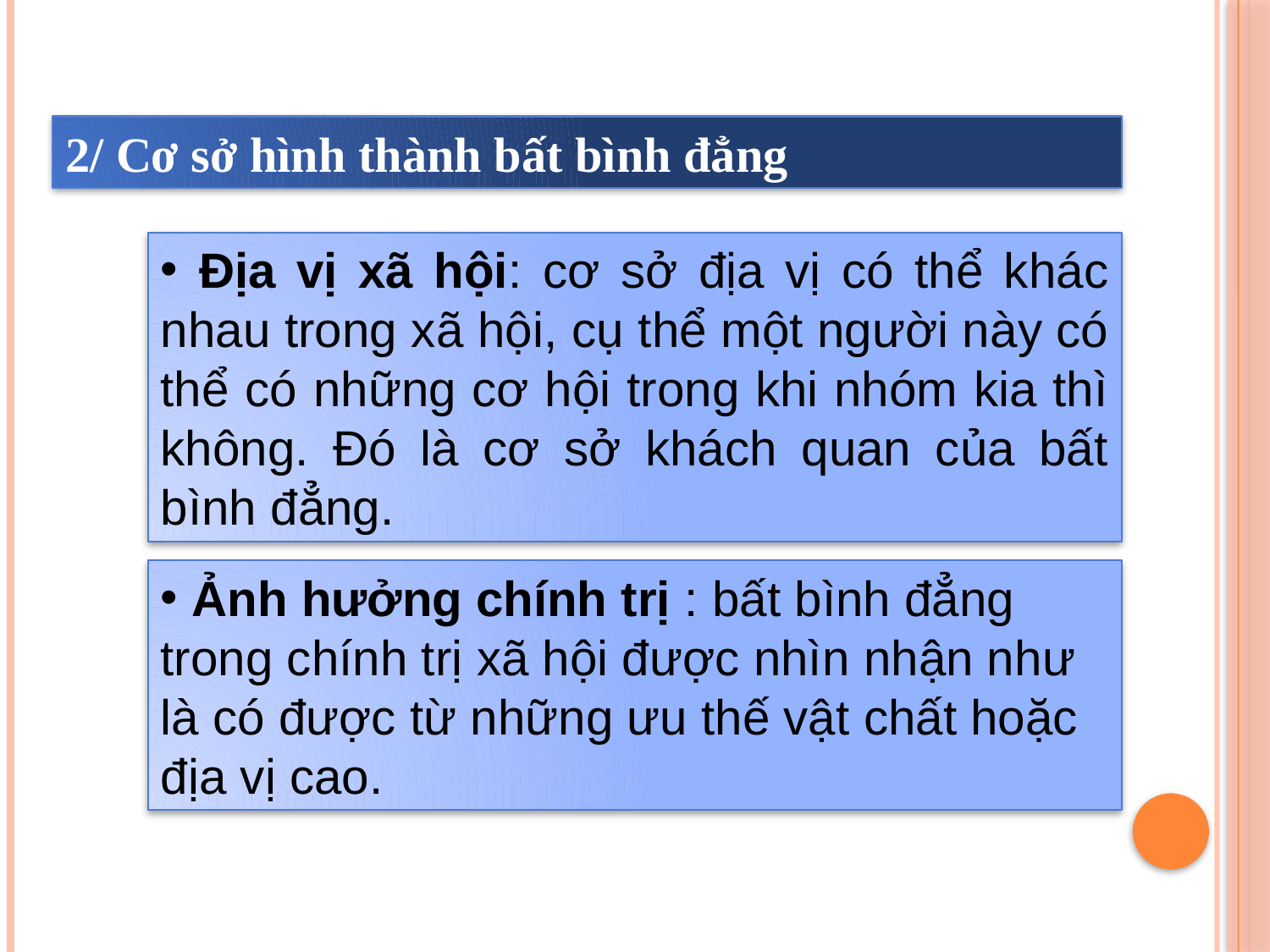

2/ Cơ sở hình thành bất bình đẳng
 Địa vị xã hội: cơ sở địa vị có thể khác nhau trong xã hội, cụ thể một người này có thể có những cơ hội trong khi nhóm kia thì không. Đó là cơ sở khách quan của bất bình đẳng.
 Ảnh hưởng chính trị : bất bình đẳng trong chính trị xã hội được nhìn nhận như là có được từ những ưu thế vật chất hoặc địa vị cao.